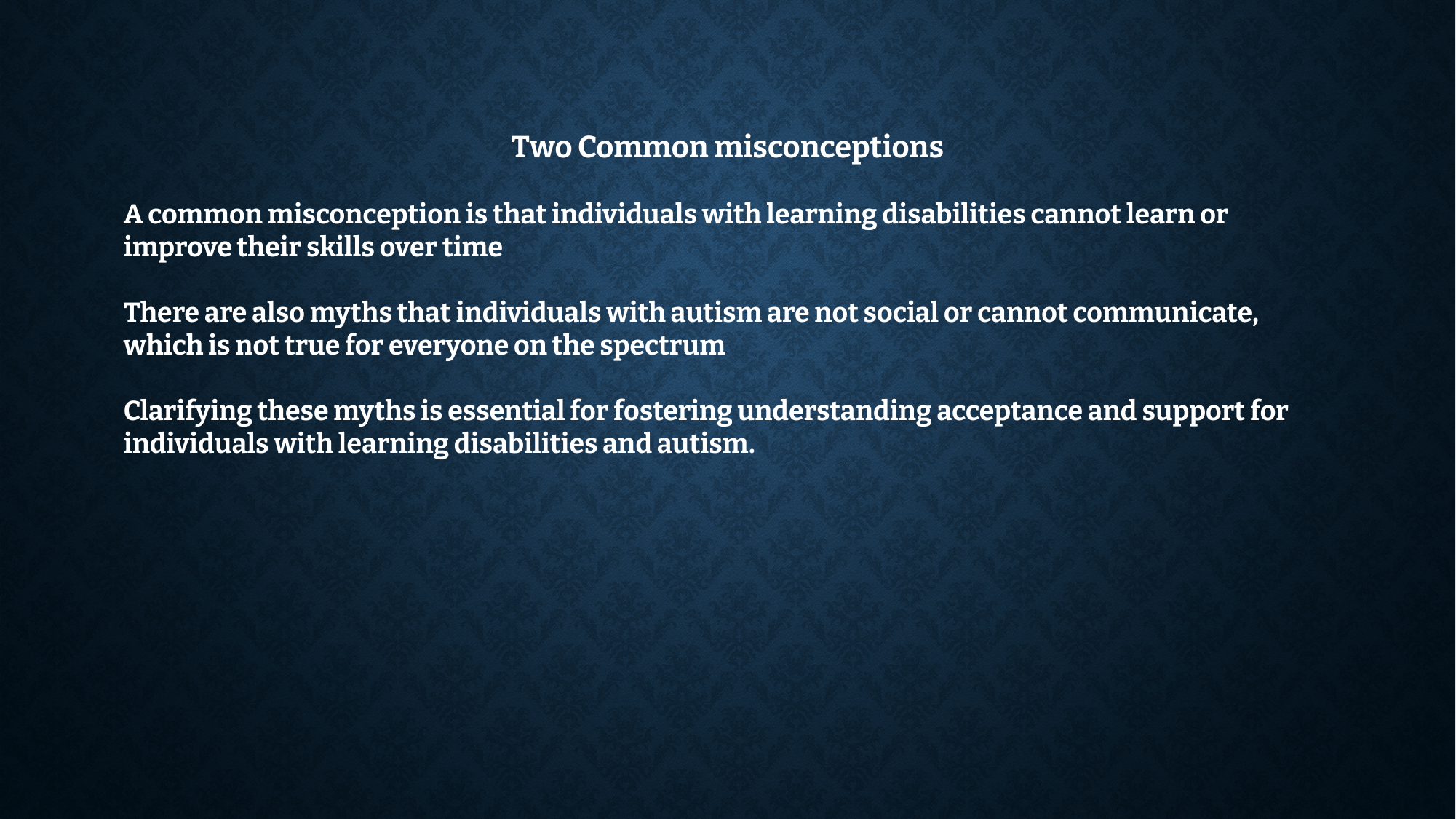

Two Common misconceptions

A common misconception is that individuals with learning disabilities cannot learn or improve their skills over time

There are also myths that individuals with autism are not social or cannot communicate, which is not true for everyone on the spectrum

Clarifying these myths is essential for fostering understanding acceptance and support for individuals with learning disabilities and autism.